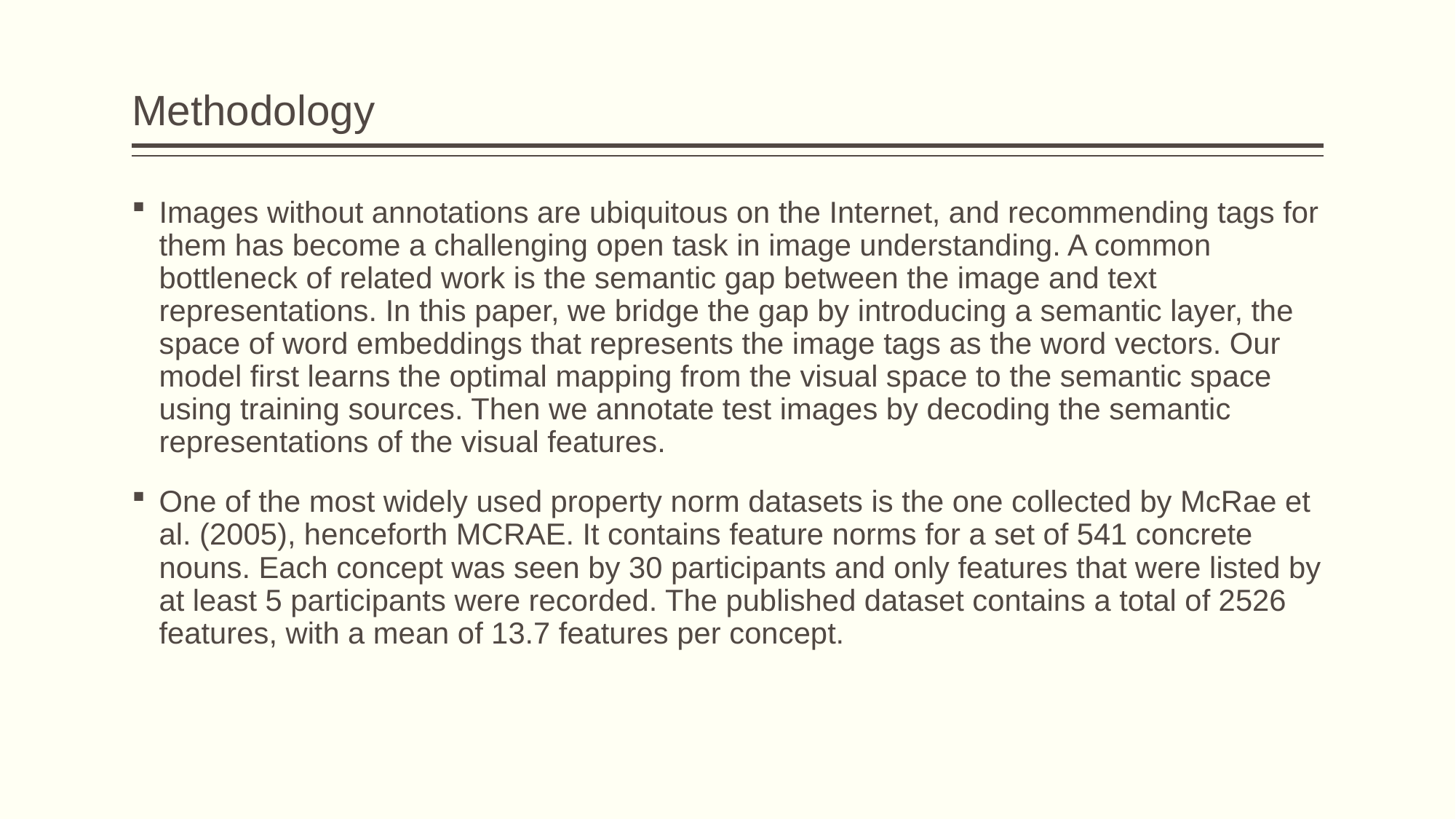

# Methodology
Images without annotations are ubiquitous on the Internet, and recommending tags for them has become a challenging open task in image understanding. A common bottleneck of related work is the semantic gap between the image and text representations. In this paper, we bridge the gap by introducing a semantic layer, the space of word embeddings that represents the image tags as the word vectors. Our model first learns the optimal mapping from the visual space to the semantic space using training sources. Then we annotate test images by decoding the semantic representations of the visual features.
One of the most widely used property norm datasets is the one collected by McRae et al. (2005), henceforth MCRAE. It contains feature norms for a set of 541 concrete nouns. Each concept was seen by 30 participants and only features that were listed by at least 5 participants were recorded. The published dataset contains a total of 2526 features, with a mean of 13.7 features per concept.